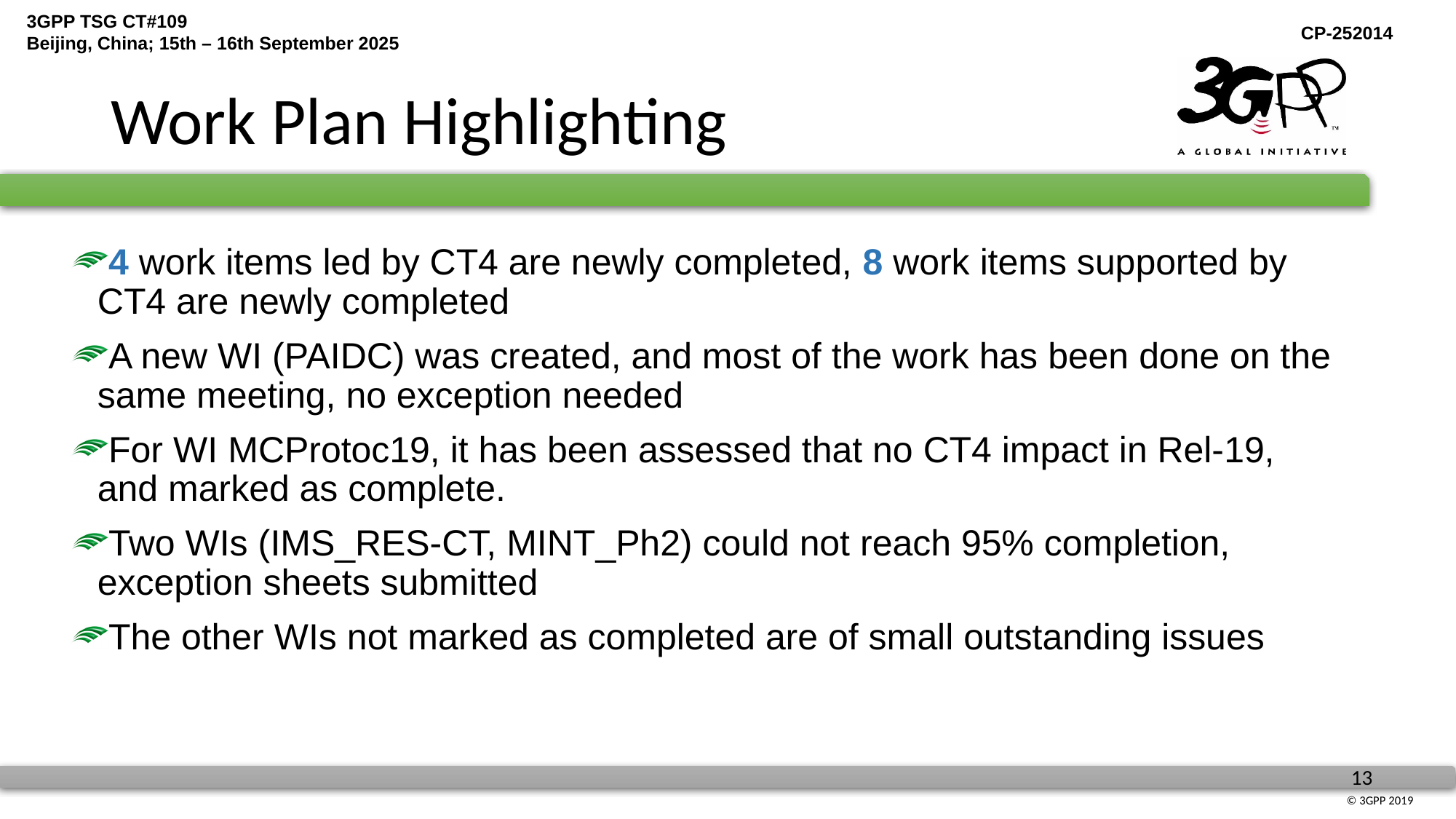

# Work Plan Highlighting
4 work items led by CT4 are newly completed, 8 work items supported by CT4 are newly completed
A new WI (PAIDC) was created, and most of the work has been done on the same meeting, no exception needed
For WI MCProtoc19, it has been assessed that no CT4 impact in Rel-19, and marked as complete.
Two WIs (IMS_RES-CT, MINT_Ph2) could not reach 95% completion, exception sheets submitted
The other WIs not marked as completed are of small outstanding issues